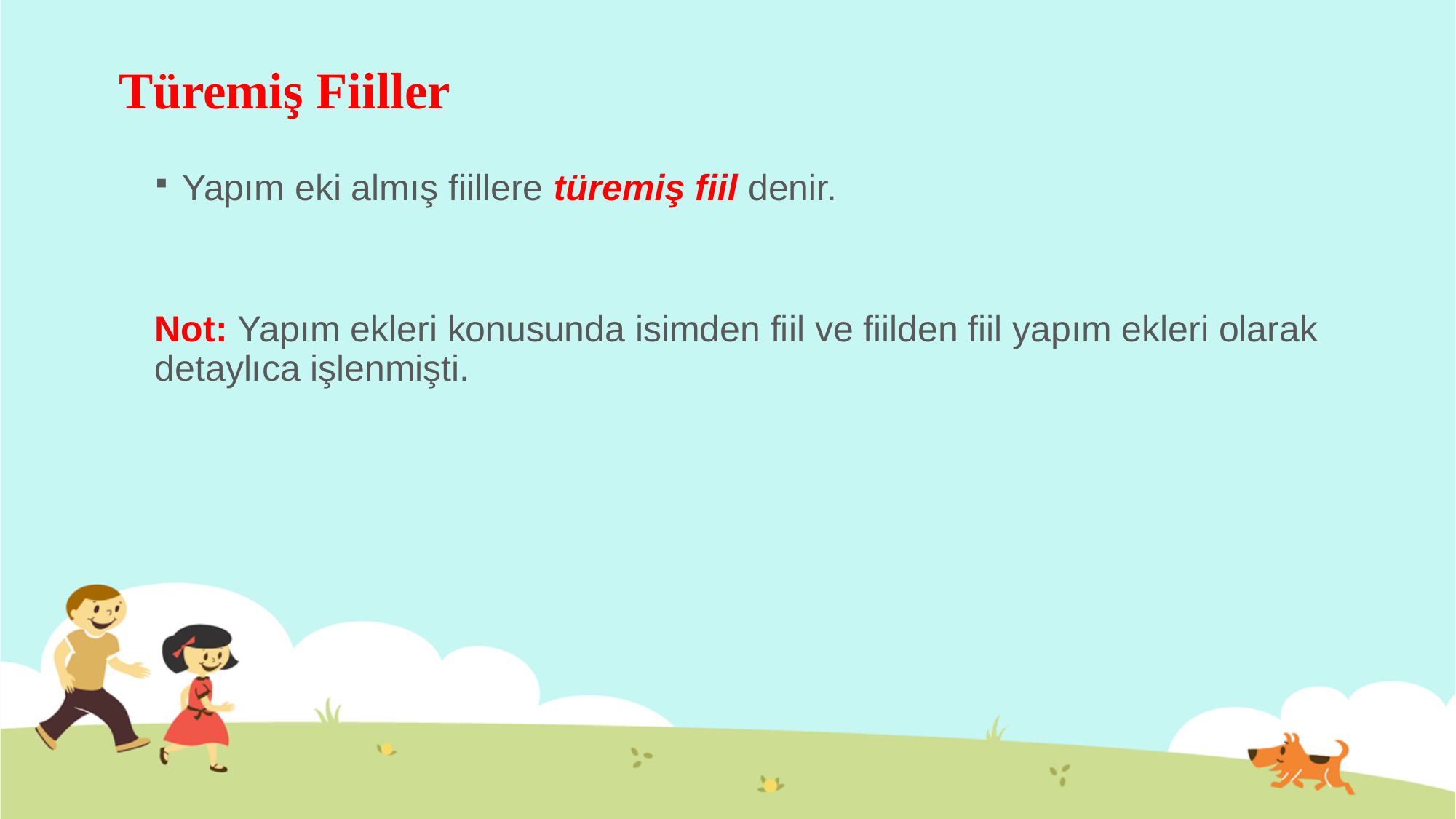

# Türemiş Fiiller
Yapım eki almış fiillere türemiş fiil denir.
Not: Yapım ekleri konusunda isimden fiil ve fiilden fiil yapım ekleri olarak detaylıca işlenmişti.